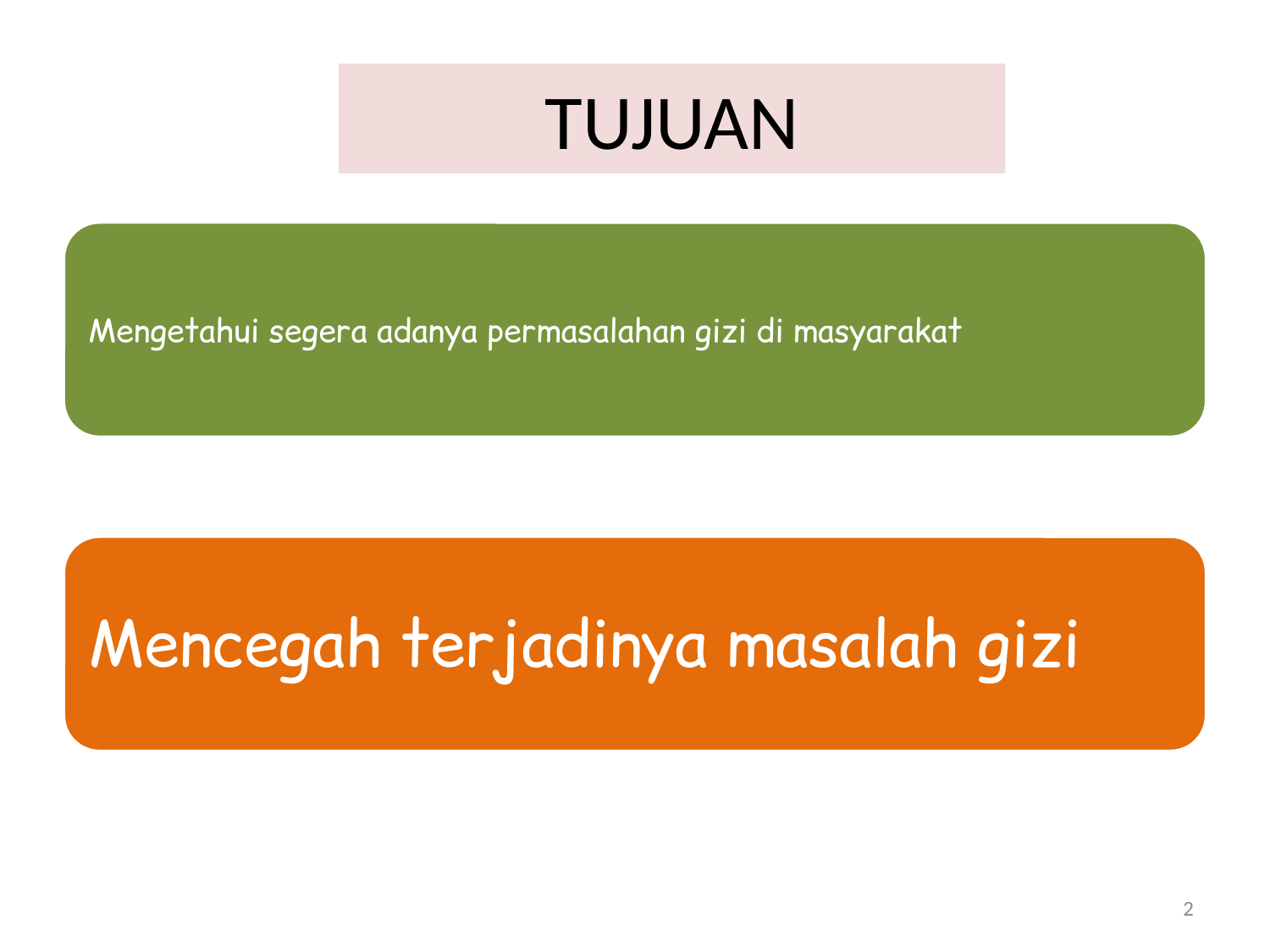

# TUJUAN
Mengetahui segera adanya permasalahan gizi di masyarakat
Mencegah terjadinya masalah gizi
2